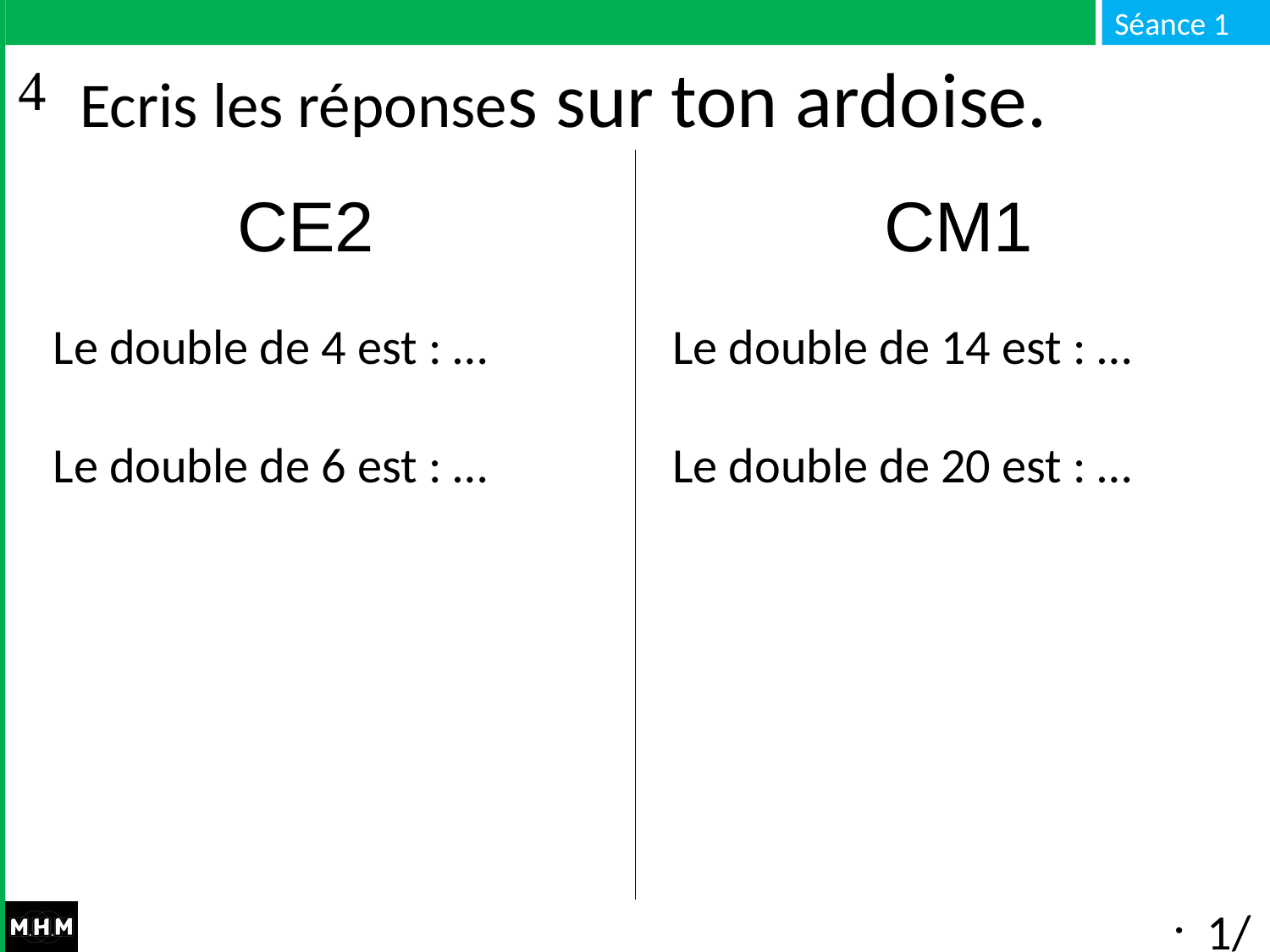

# Ecris les réponses sur ton ardoise.

CE2                          CM1
Le double de 4 est : …
Le double de 6 est : …

Le double de 14 est : …
Le double de 20 est : …

1/8